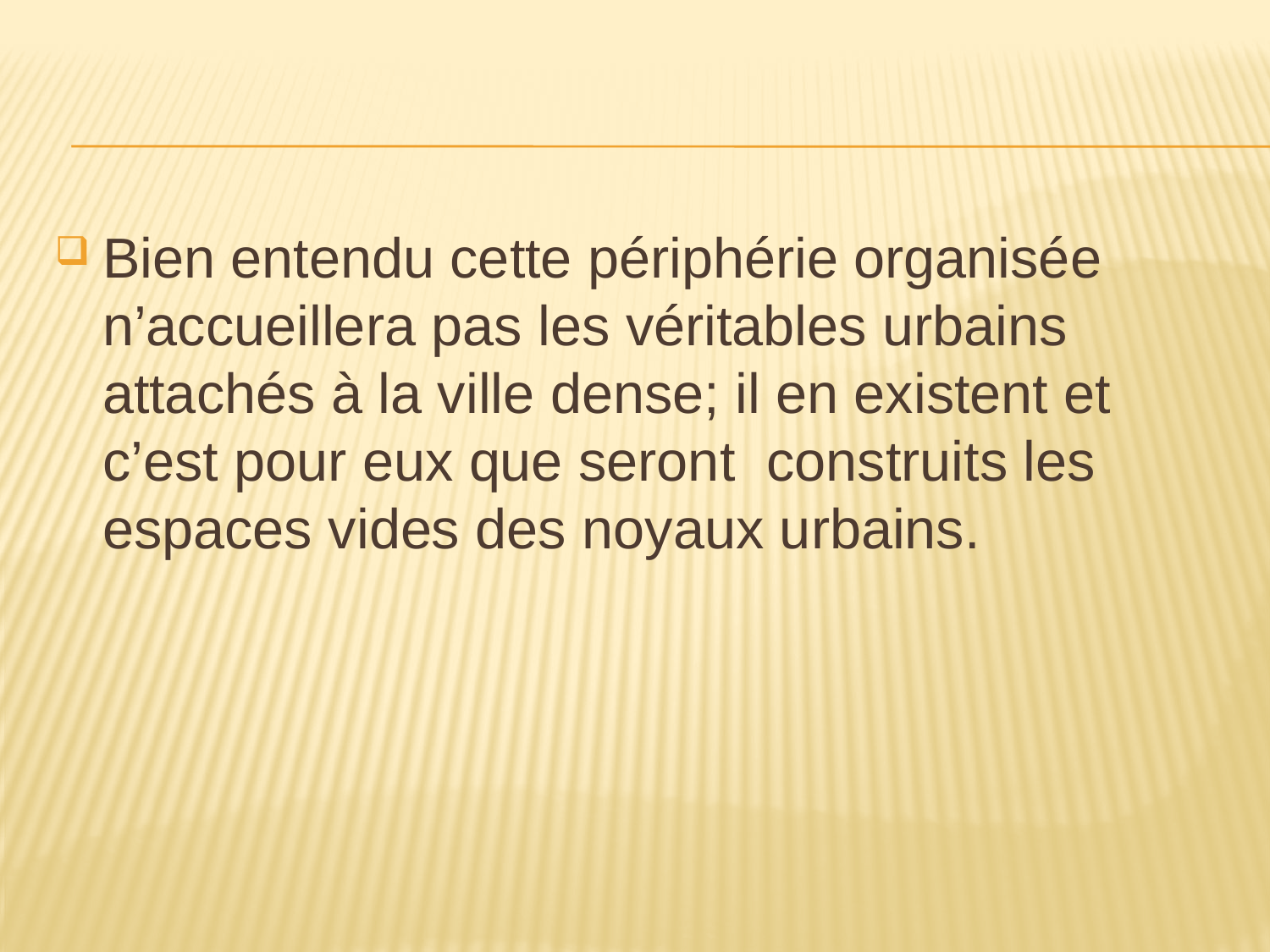

#
Bien entendu cette périphérie organisée n’accueillera pas les véritables urbains attachés à la ville dense; il en existent et c’est pour eux que seront  construits les espaces vides des noyaux urbains.